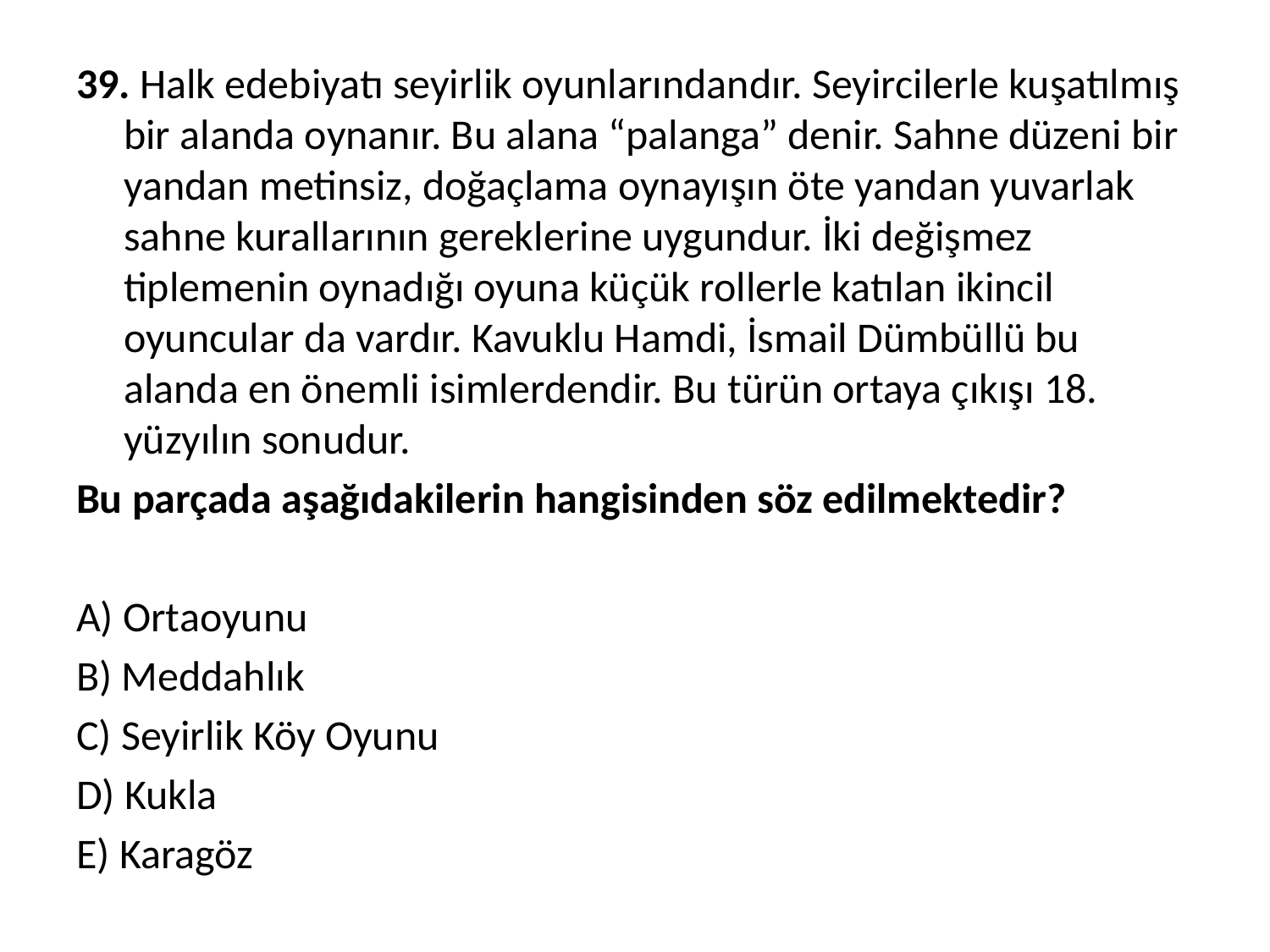

39. Halk edebiyatı seyirlik oyunlarındandır. Seyircilerle kuşatılmış bir alanda oynanır. Bu alana “palanga” denir. Sahne düzeni bir yandan metinsiz, doğaçlama oynayışın öte yandan yuvarlak sahne kurallarının gereklerine uygundur. İki değişmez tiplemenin oynadığı oyuna küçük rollerle katılan ikincil oyuncular da vardır. Kavuklu Hamdi, İsmail Dümbüllü bu alanda en önemli isimlerdendir. Bu türün ortaya çıkışı 18. yüzyılın sonudur.
Bu parçada aşağıdakilerin hangisinden söz edilmektedir?

A) Ortaoyunu
B) Meddahlık
C) Seyirlik Köy Oyunu
D) Kukla
E) Karagöz